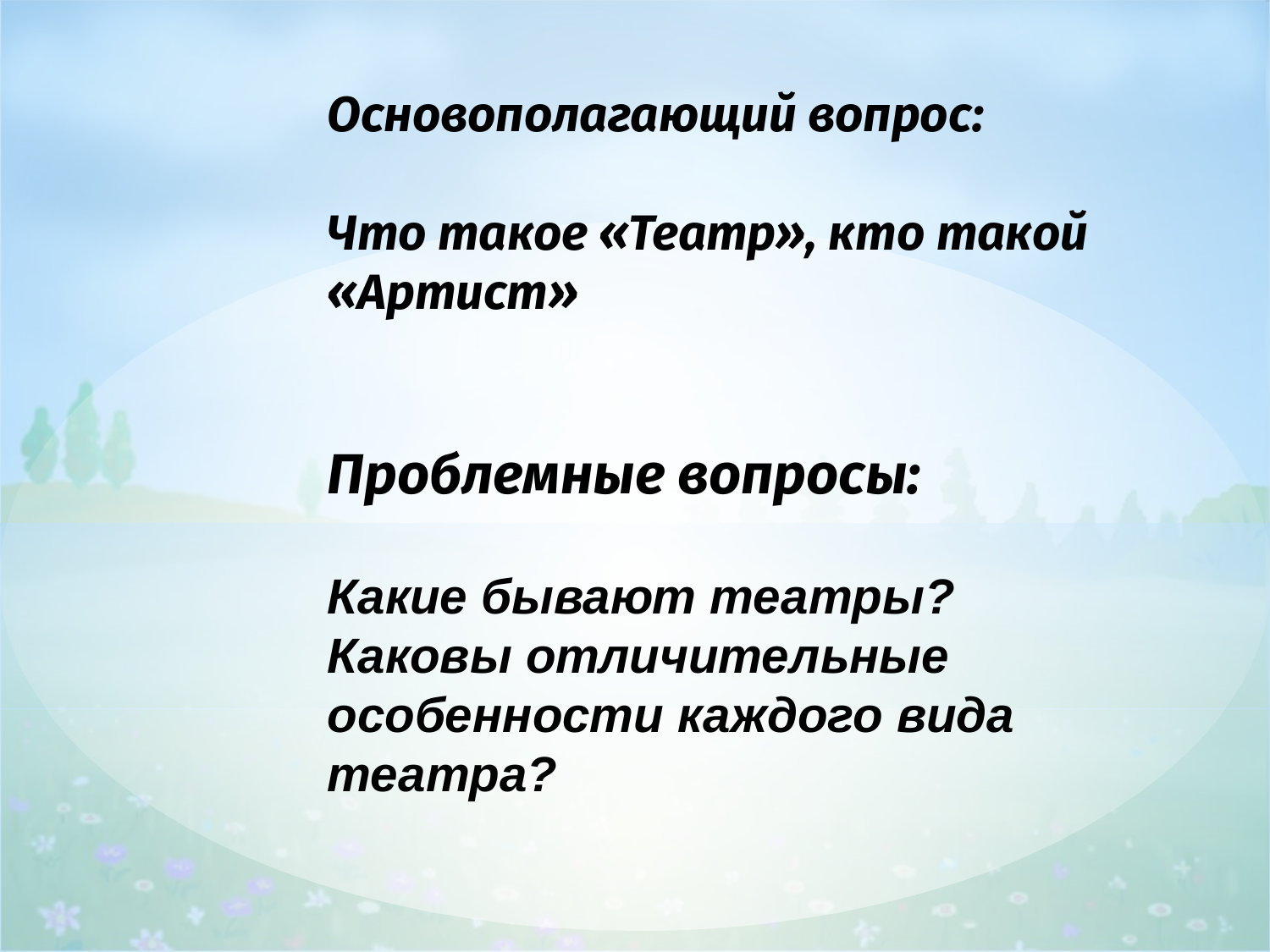

Основополагающий вопрос:

Что такое «Театр», кто такой «Артист»

Проблемные вопросы:

Какие бывают театры?
Каковы отличительные особенности каждого вида театра?